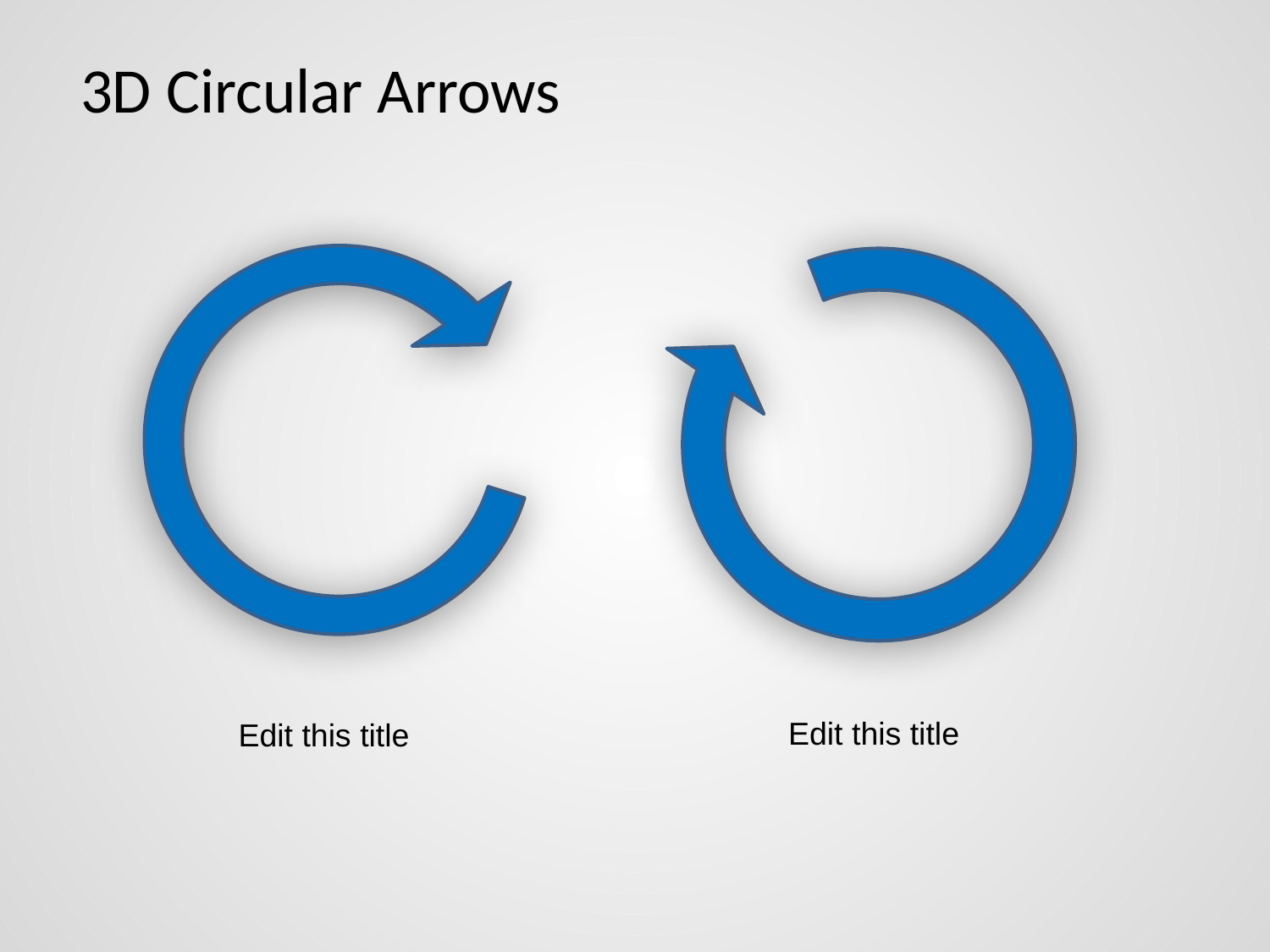

# 3D Circular Arrows

Edit this title
Edit this title